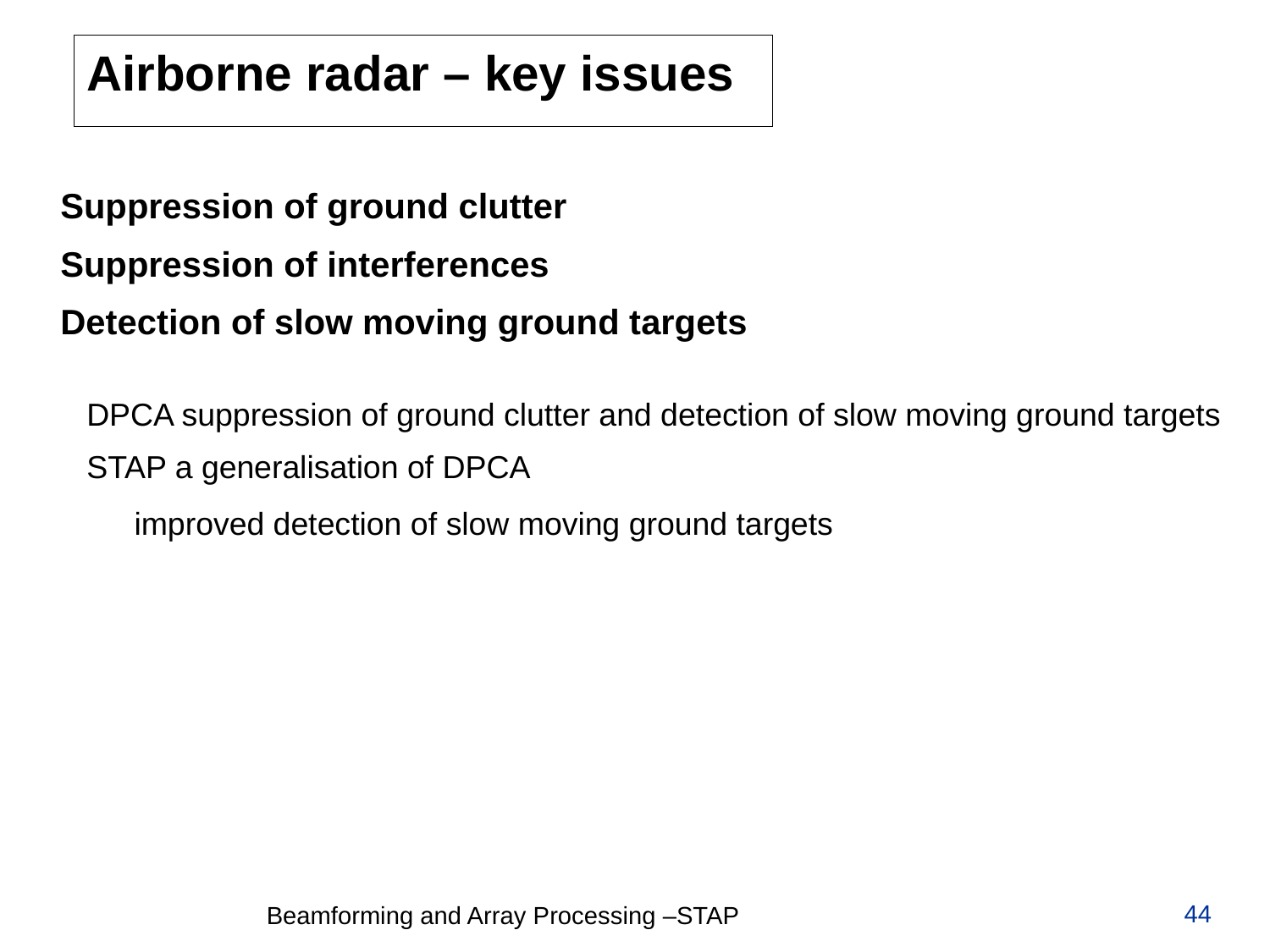

# Airborne radar – key issues
Suppression of ground clutter
Suppression of interferences
Detection of slow moving ground targets
DPCA suppression of ground clutter and detection of slow moving ground targets
STAP a generalisation of DPCA
	improved detection of slow moving ground targets
44